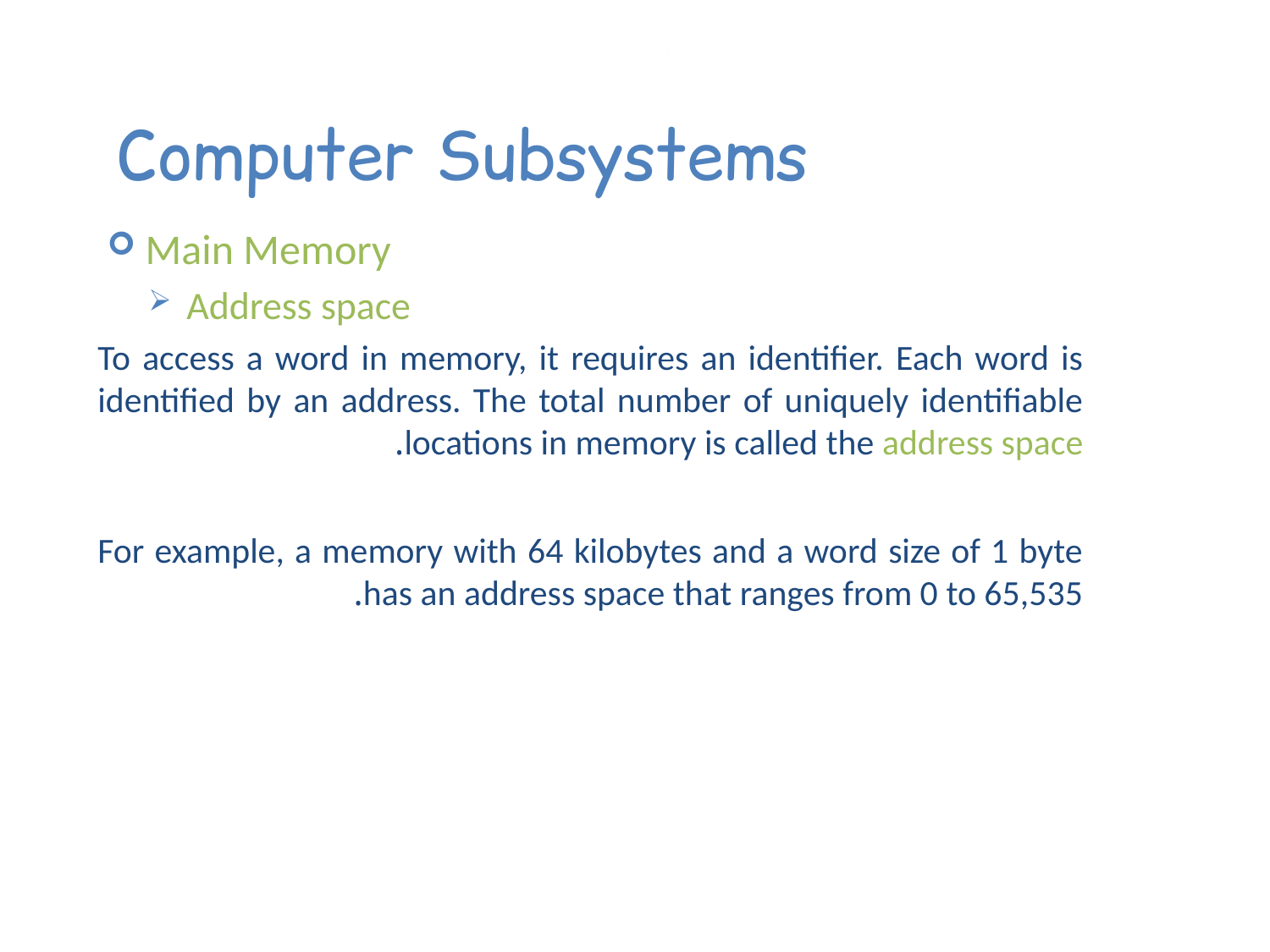

11
# Computer Subsystems
Main Memory
Address space
To access a word in memory, it requires an identifier. Each word is identified by an address. The total number of uniquely identifiable locations in memory is called the address space.

For example, a memory with 64 kilobytes and a word size of 1 byte has an address space that ranges from 0 to 65,535.